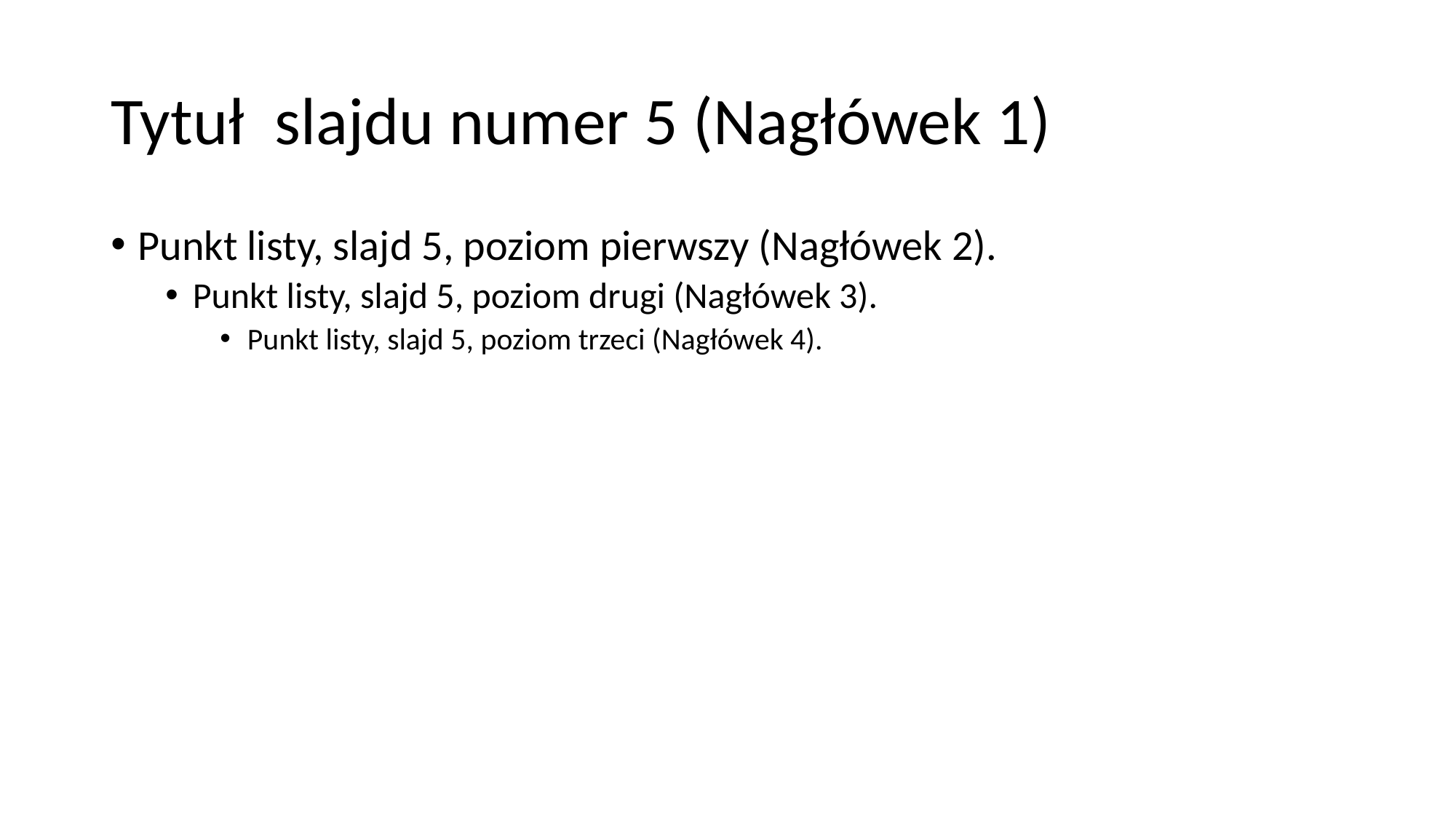

# Tytuł  slajdu numer 5 (Nagłówek 1)
Punkt listy, slajd 5, poziom pierwszy (Nagłówek 2).
Punkt listy, slajd 5, poziom drugi (Nagłówek 3).
Punkt listy, slajd 5, poziom trzeci (Nagłówek 4).